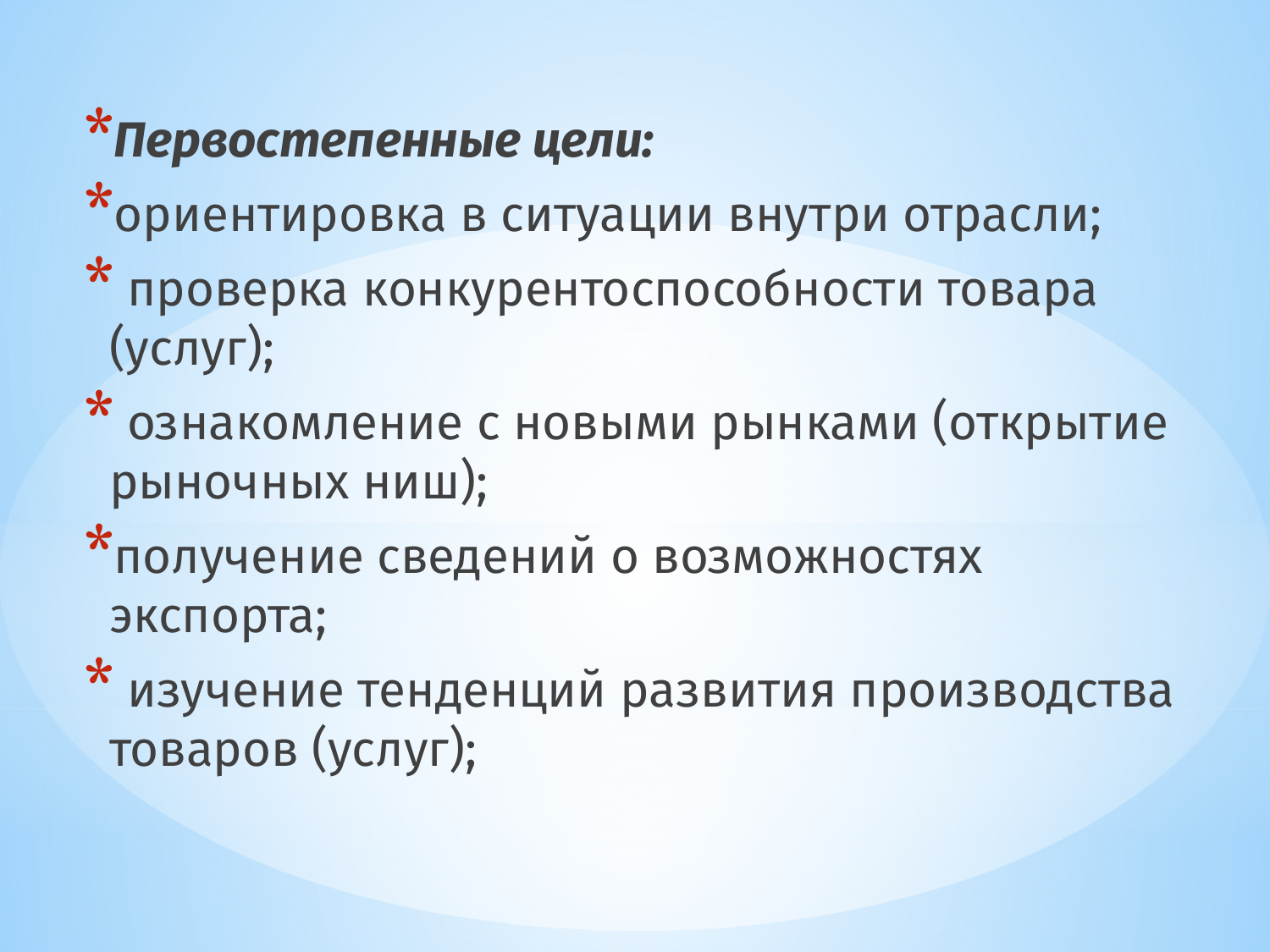

Первостепенные цели:
ориентировка в ситуации внутри отрасли;
 проверка конкурентоспособности товара (услуг);
 ознакомление с новыми рынками (открытие рыночных ниш);
получение сведений о возможностях экспорта;
 изучение тенденций развития производства товаров (услуг);
#